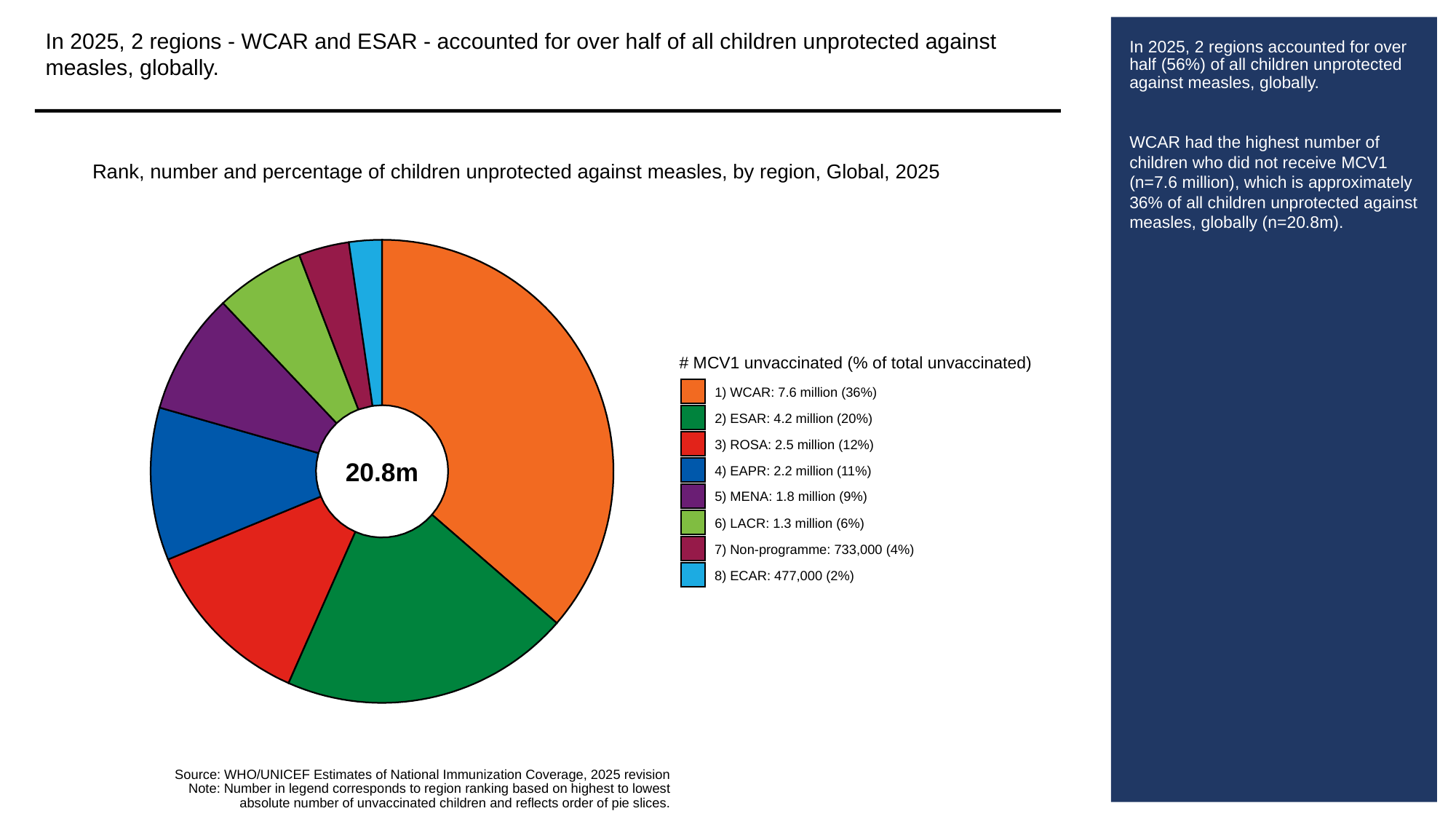

In 2025, 2 regions - WCAR and ESAR - accounted for over half of all children unprotected against measles, globally.
# In 2025, 2 regions accounted for over half (56%) of all children unprotected against measles, globally.

WCAR had the highest number of children who did not receive MCV1 (n=7.6 million), which is approximately 36% of all children unprotected against measles, globally (n=20.8m).

Rank, number and percentage of children unprotected against measles, by region, Global, 2025

# MCV1 unvaccinated (% of total unvaccinated)

1) WCAR: 7.6 million (36%)

2) ESAR: 4.2 million (20%)

3) ROSA: 2.5 million (12%)

20.8m
4) EAPR: 2.2 million (11%)

5) MENA: 1.8 million (9%)

6) LACR: 1.3 million (6%)

7) Non-programme: 733,000 (4%)

8) ECAR: 477,000 (2%)
Source: WHO/UNICEF Estimates of National Immunization Coverage, 2025 revision
Note: Number in legend corresponds to region ranking based on highest to lowest
absolute number of unvaccinated children and reflects order of pie slices.